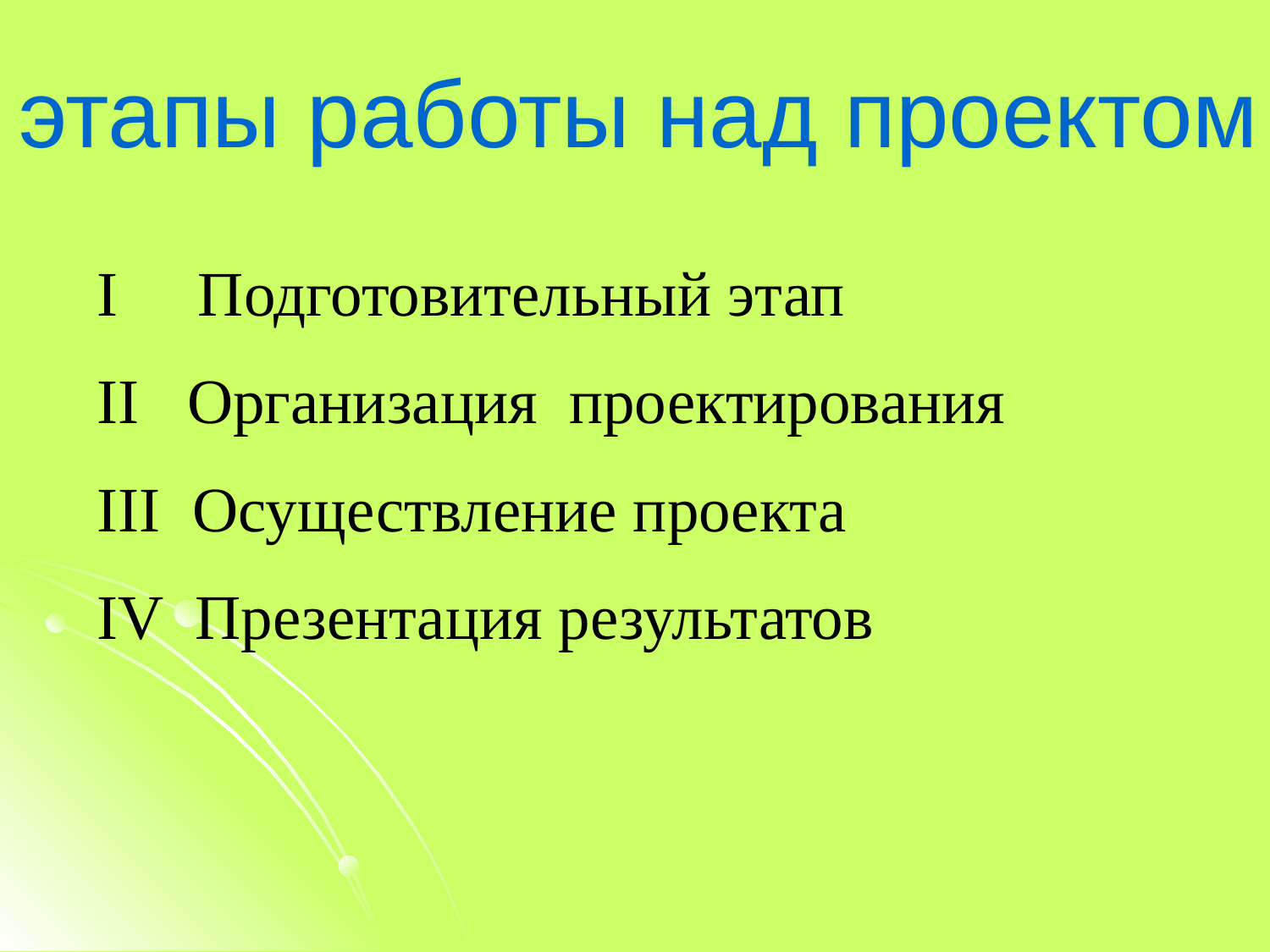

этапы работы над проектом
I     Подготовительный этап
II   Организация  проектирования
III  Осуществление проекта
IV  Презентация результатов